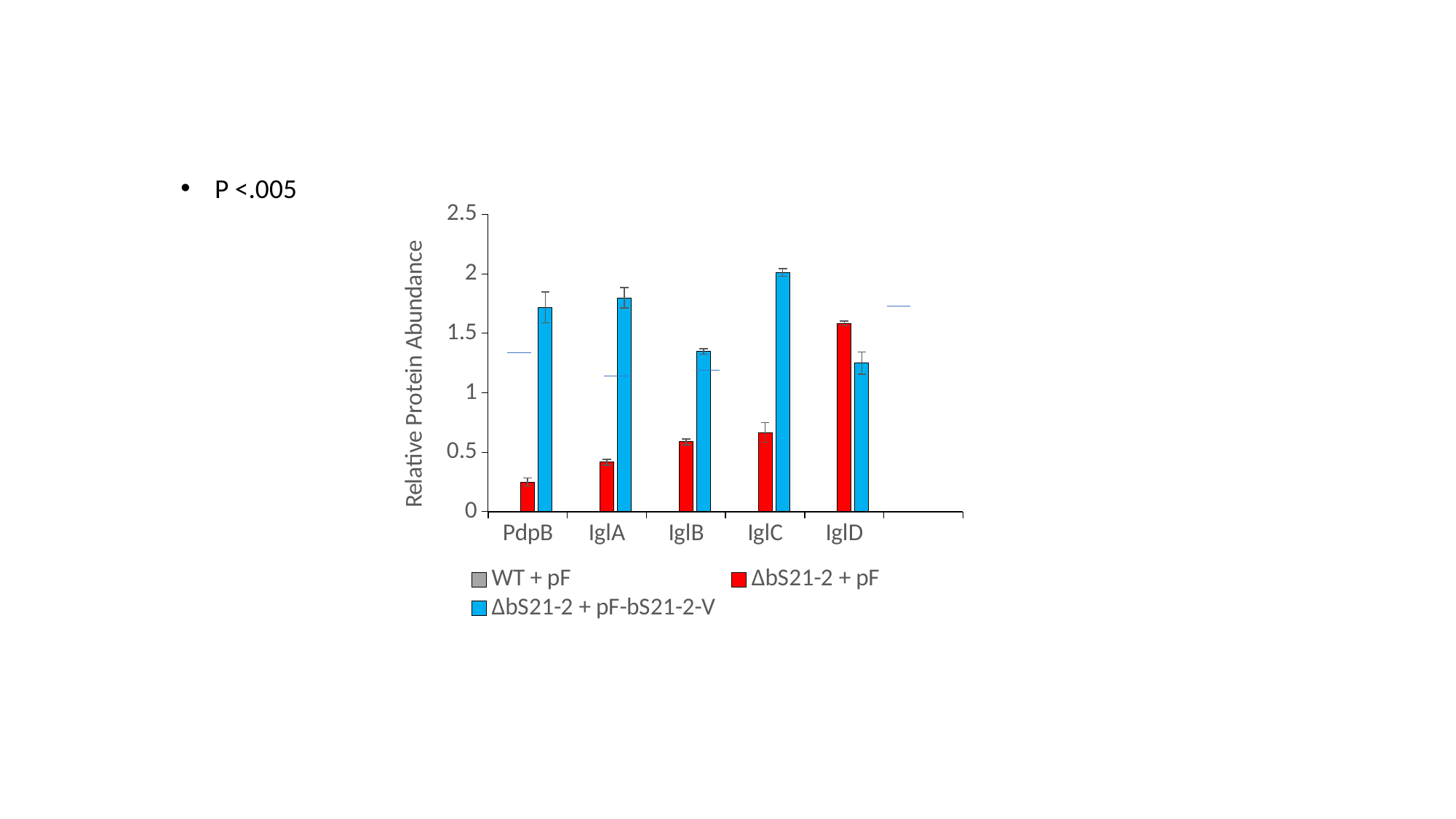

P <.005

### Chart

| Category | WT + pF | ∆bS21-2 + pF | ∆bS21-2 + pF-bS21-2-V |
|---|---|---|---|
| PdpB | 1.003733439023747 | 0.24957518424745637 | 1.7166958770996352 |
| IglA | 1.0012491502643512 | 0.41605987520221077 | 1.7976107324610364 |
| IglB | 1.0015249468660266 | 0.5867962517190718 | 1.3471856663345483 |
| IglC | 1.0063110456603481 | 0.6656314697468845 | 2.012142788426022 |
| IglD | 0.995738669868859 | 1.5821665139166174 | 1.2489768693749186 |